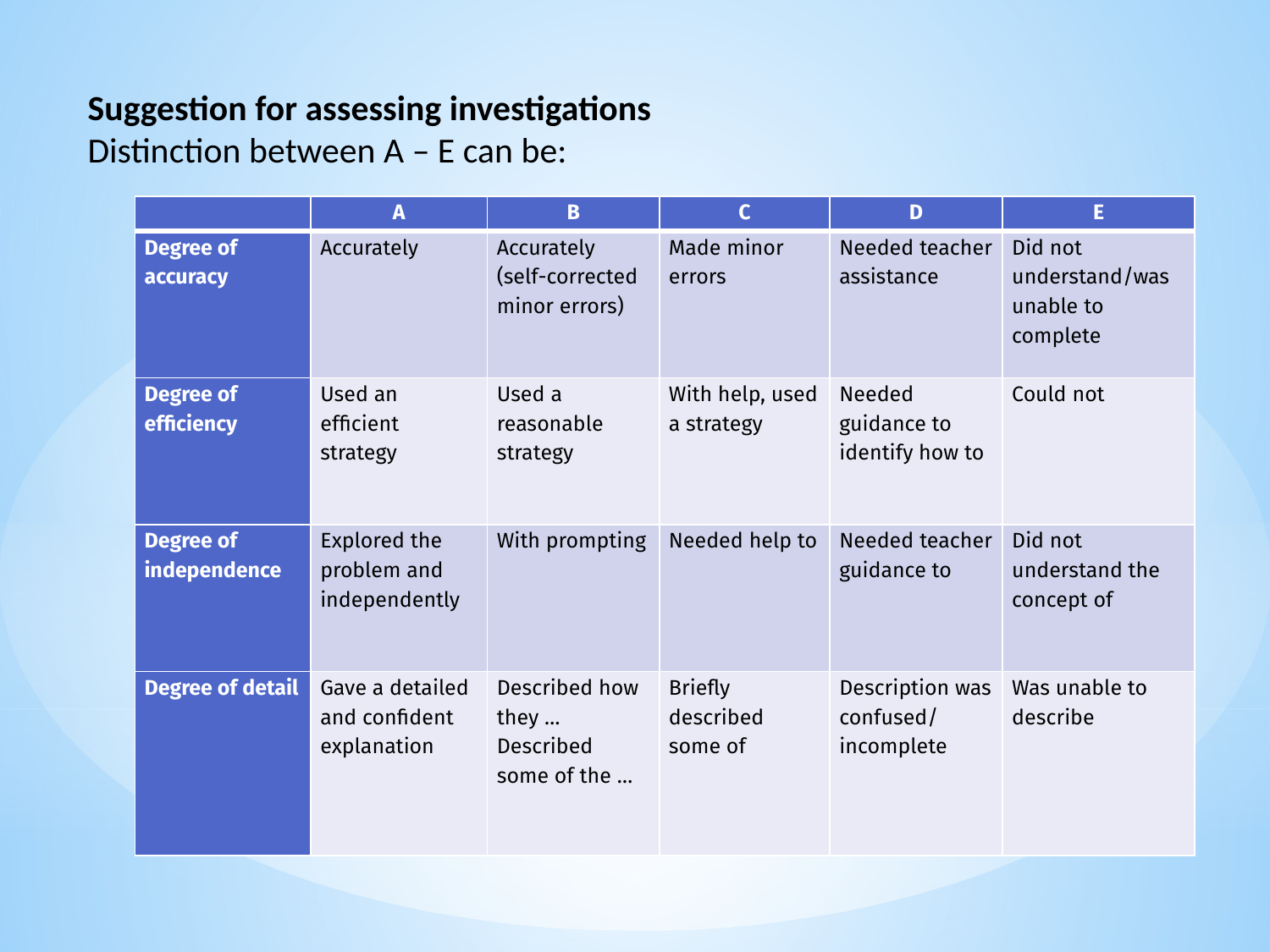

Suggestion for assessing investigations
Distinction between A – E can be:
|  | A | B | C | D | E |
| --- | --- | --- | --- | --- | --- |
| Degree of accuracy | Accurately | Accurately (self-corrected minor errors) | Made minor errors | Needed teacher assistance | Did not understand/was unable to complete |
| Degree of efficiency | Used an efficient strategy | Used a reasonable strategy | With help, used a strategy | Needed guidance to identify how to | Could not |
| Degree of independence | Explored the problem and independently | With prompting | Needed help to | Needed teacher guidance to | Did not understand the concept of |
| Degree of detail | Gave a detailed and confident explanation | Described how they … Described some of the … | Briefly described some of | Description was confused/ incomplete | Was unable to describe |